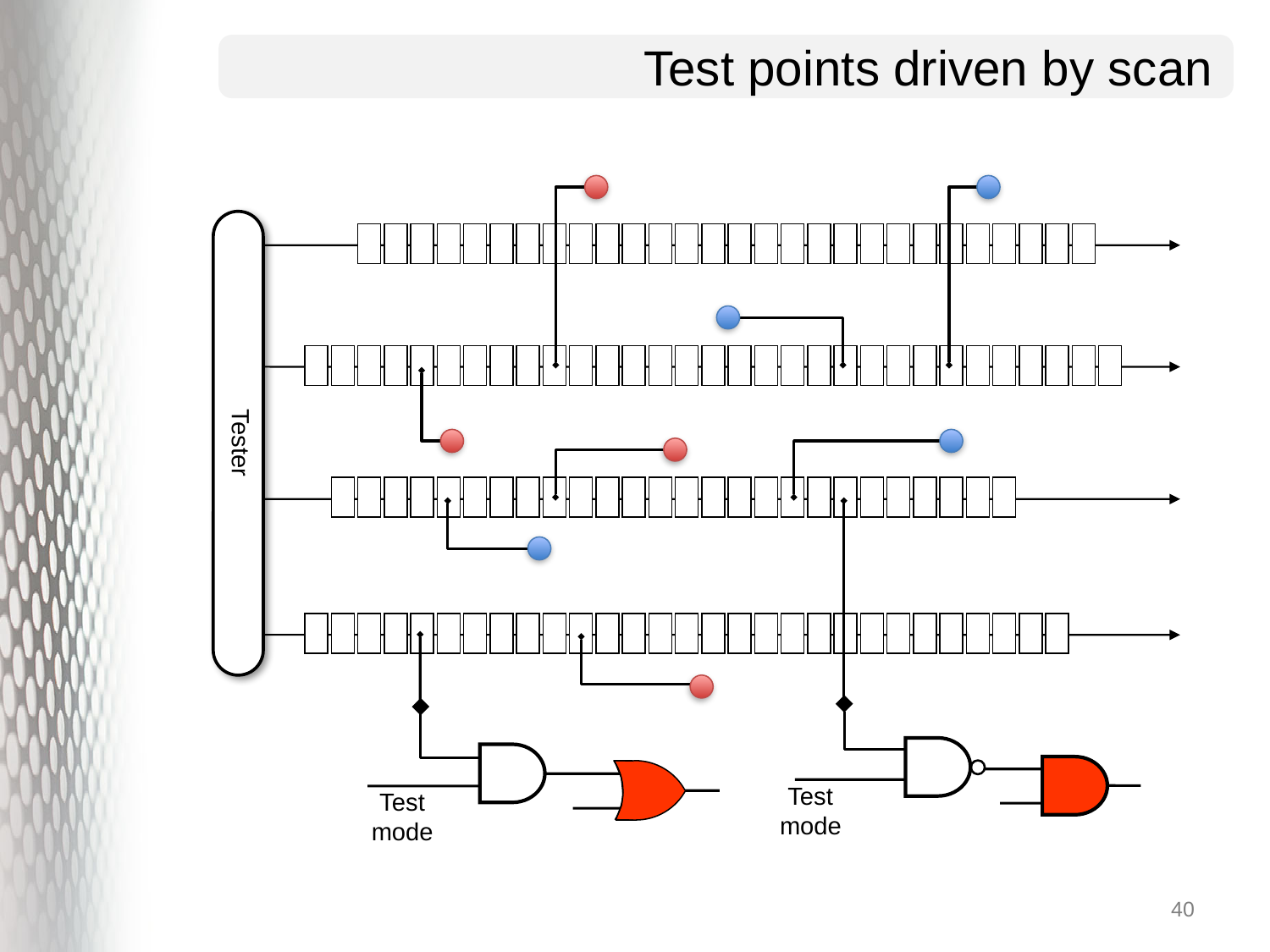

# Test points driven by scan

Tester

Test
mode

Test
mode